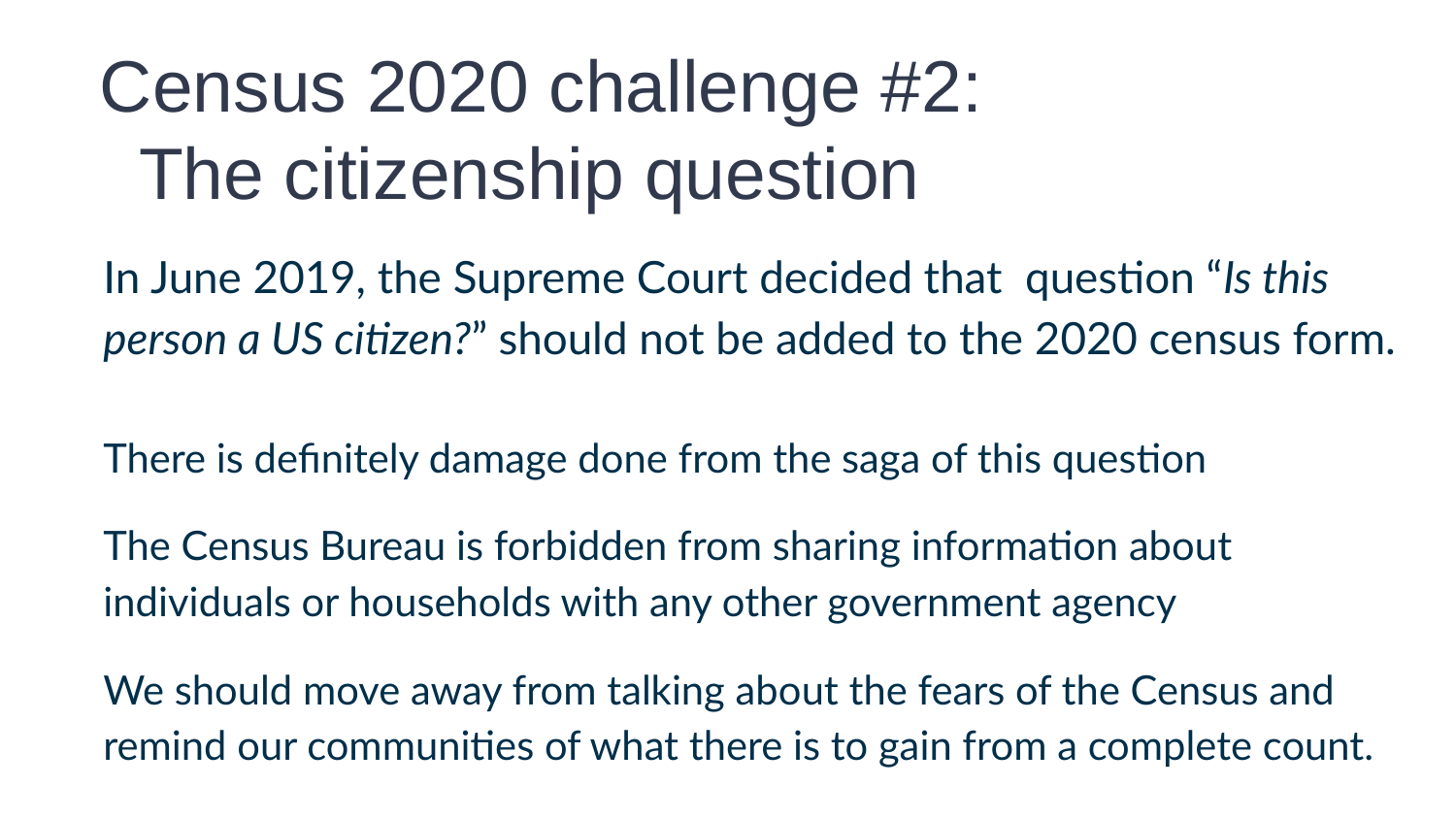

Census 2020 challenge #2:                      The citizenship question
In June 2019, the Supreme Court decided that  question “Is this person a US citizen?” should not be added to the 2020 census form.

There is definitely damage done from the saga of this question
The Census Bureau is forbidden from sharing information about  individuals or households with any other government agency
We should move away from talking about the fears of the Census and remind our communities of what there is to gain from a complete count.